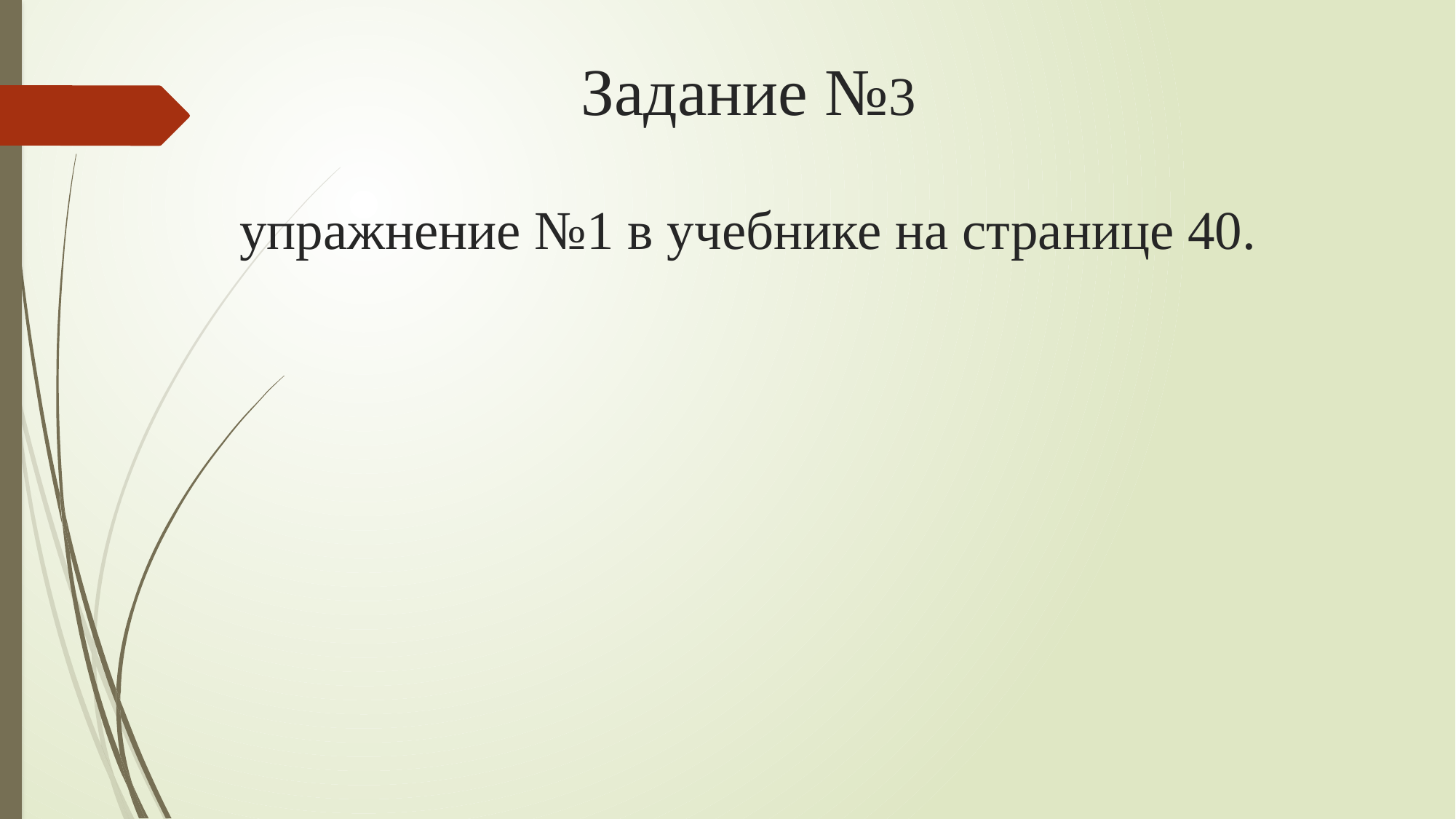

# Задание №3 упражнение №1 в учебнике на странице 40.